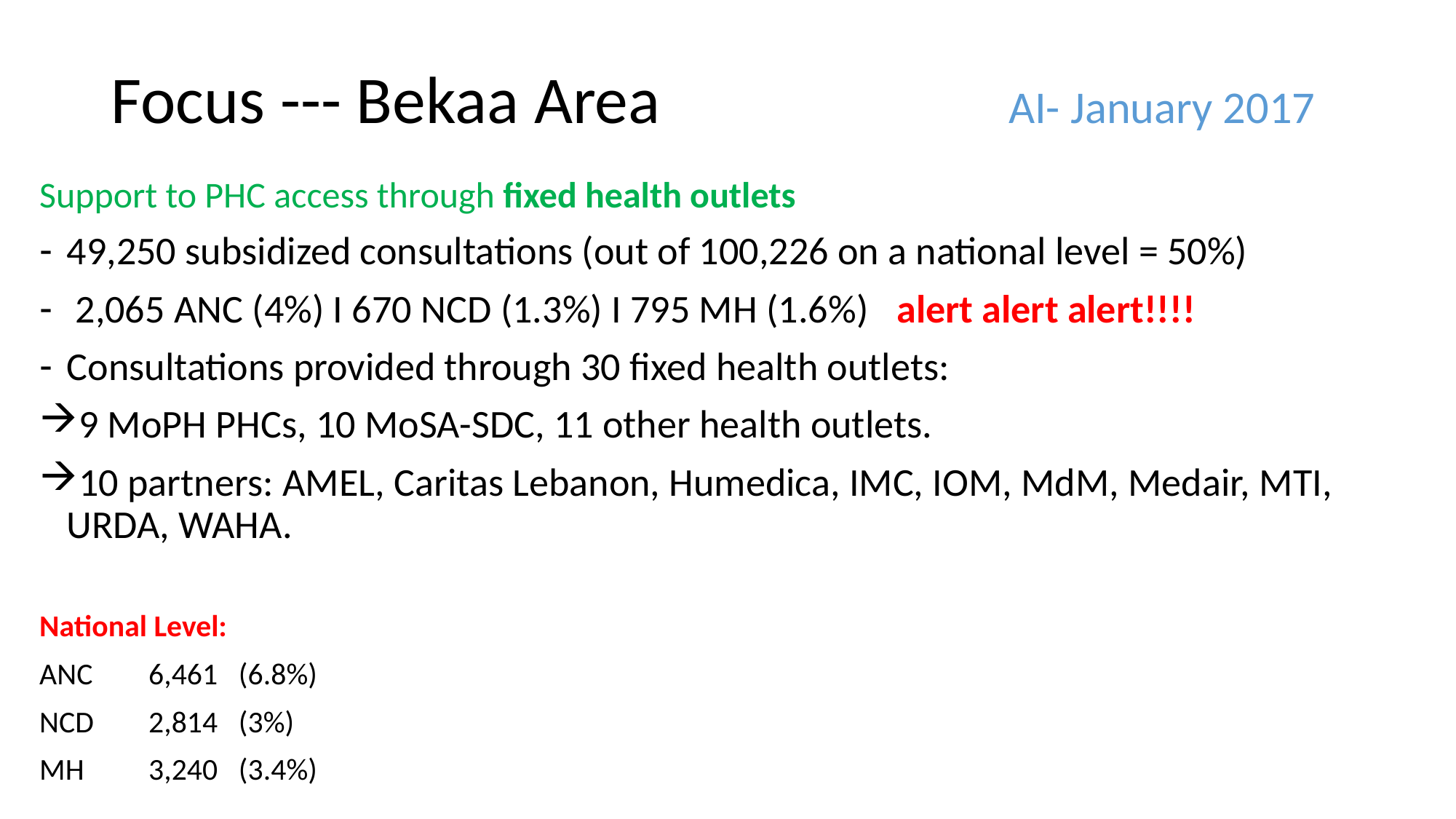

# Focus --- Bekaa Area                       AI- January 2017
Support to PHC access through fixed health outlets
49,250 subsidized consultations (out of 100,226 on a national level = 50%)
 2,065 ANC (4%) I 670 NCD (1.3%) I 795 MH (1.6%)   alert alert alert!!!!
Consultations provided through 30 fixed health outlets:
9 MoPH PHCs, 10 MoSA-SDC, 11 other health outlets.
10 partners: AMEL, Caritas Lebanon, Humedica, IMC, IOM, MdM, Medair, MTI, URDA, WAHA.

National Level:
ANC	6,461   (6.8%)
NCD	2,814   (3%)
MH	3,240   (3.4%)